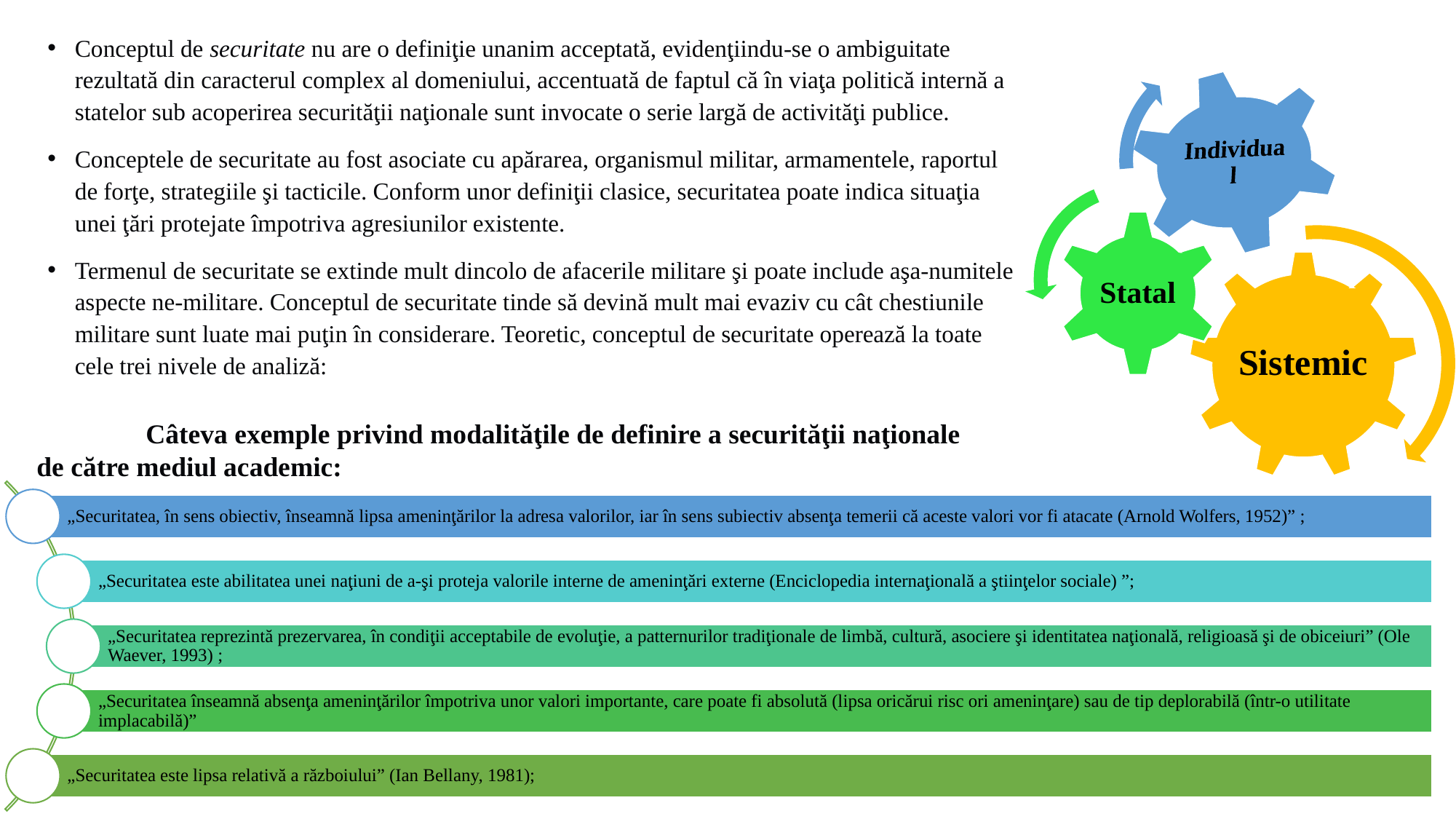

Conceptul de securitate nu are o definiţie unanim acceptată, evidenţiindu-se o ambiguitate rezultată din caracterul complex al domeniului, accentuată de faptul că în viaţa politică internă a statelor sub acoperirea securităţii naţionale sunt invocate o serie largă de activităţi publice.
Conceptele de securitate au fost asociate cu apărarea, organismul militar, armamentele, raportul de forţe, strategiile şi tacticile. Conform unor definiţii clasice, securitatea poate indica situaţia unei ţări protejate împotriva agresiunilor existente.
Termenul de securitate se extinde mult dincolo de afacerile militare şi poate include aşa-numitele aspecte ne-militare. Conceptul de securitate tinde să devină mult mai evaziv cu cât chestiunile militare sunt luate mai puţin în considerare. Teoretic, conceptul de securitate operează la toate cele trei nivele de analiză:
Sistemic
Statal
Individual
	Câteva exemple privind modalităţile de definire a securităţii naţionale de către mediul academic:
„Securitatea, în sens obiectiv, înseamnă lipsa ameninţărilor la adresa valorilor, iar în sens subiectiv absenţa temerii că aceste valori vor fi atacate (Arnold Wolfers, 1952)” ;
„Securitatea este abilitatea unei naţiuni de a-şi proteja valorile interne de ameninţări externe (Enciclopedia internaţională a ştiinţelor sociale) ”;
„Securitatea reprezintă prezervarea, în condiţii acceptabile de evoluţie, a patternurilor tradiţionale de limbă, cultură, asociere şi identitatea naţională, religioasă şi de obiceiuri” (Ole Waever, 1993) ;
„Securitatea înseamnă absenţa ameninţărilor împotriva unor valori importante, care poate fi absolută (lipsa oricărui risc ori ameninţare) sau de tip deplorabilă (într-o utilitate implacabilă)”
„Securitatea este lipsa relativă a războiului” (Ian Bellany, 1981);